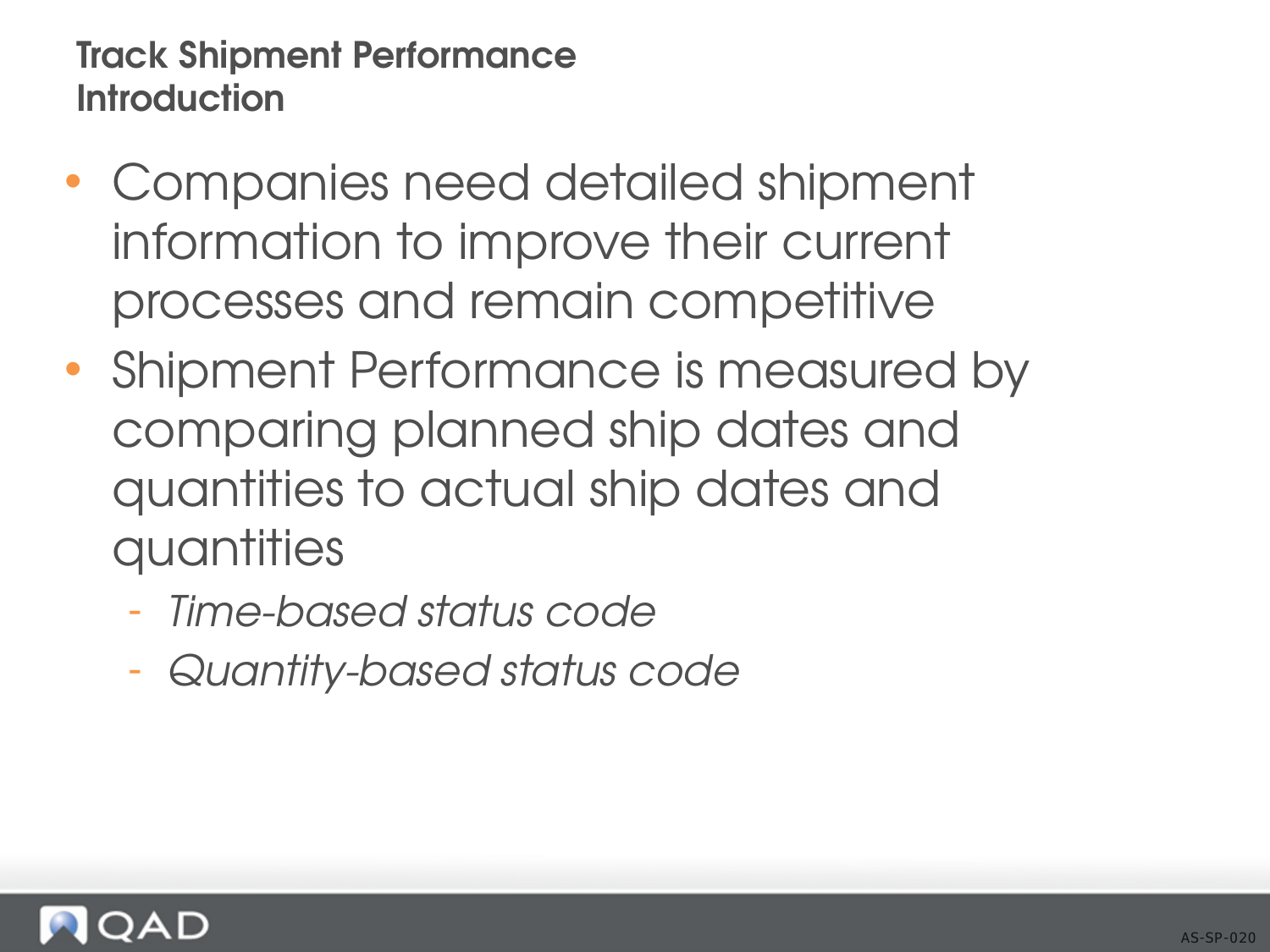

# Track Shipment Performance Introduction
Companies need detailed shipment information to improve their current processes and remain competitive
Shipment Performance is measured by comparing planned ship dates and quantities to actual ship dates and quantities
Time-based status code
Quantity-based status code

AS-SP-020